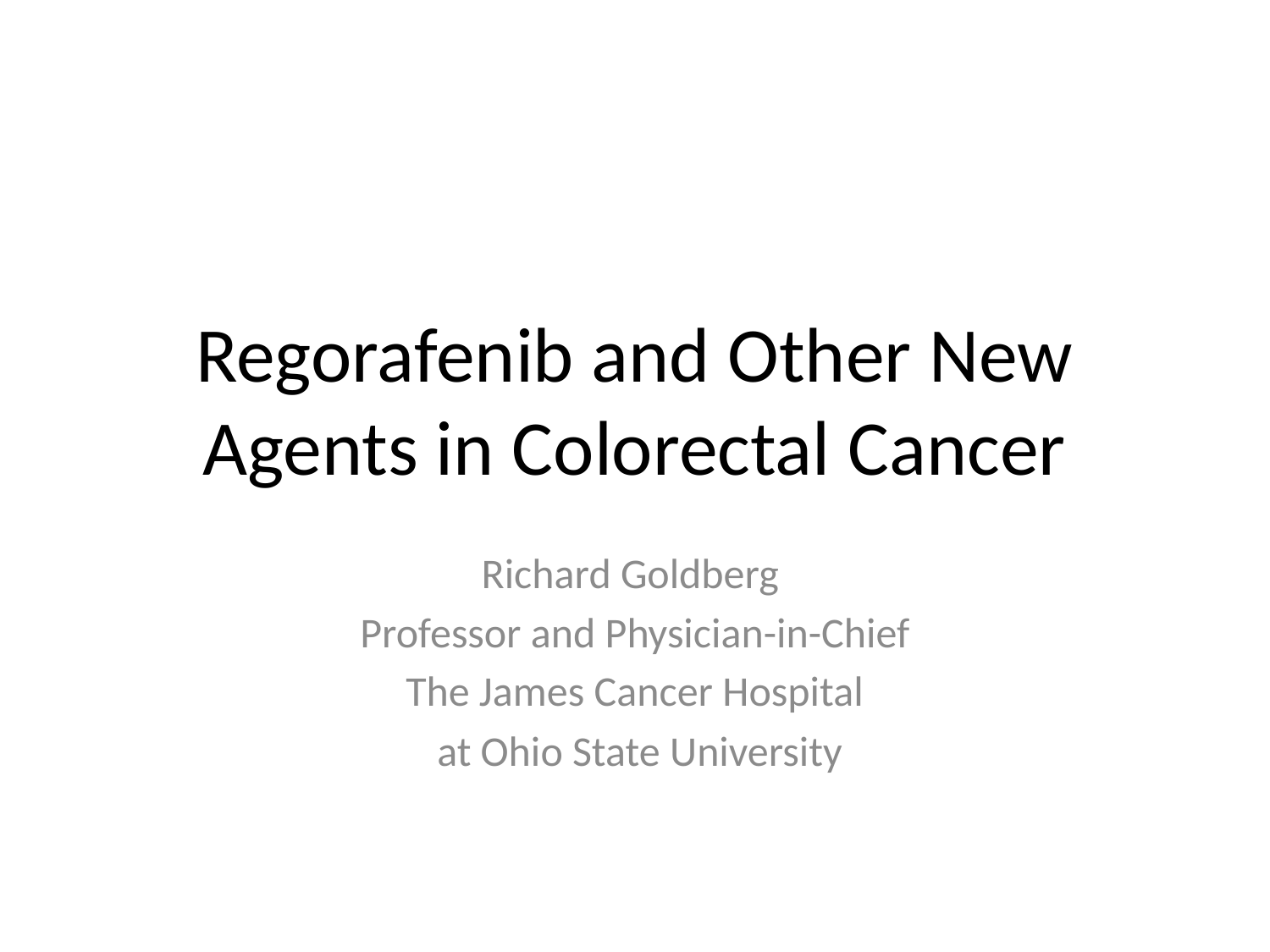

# Regorafenib and Other New Agents in Colorectal Cancer
Richard Goldberg
Professor and Physician-in-Chief
The James Cancer Hospital
 at Ohio State University